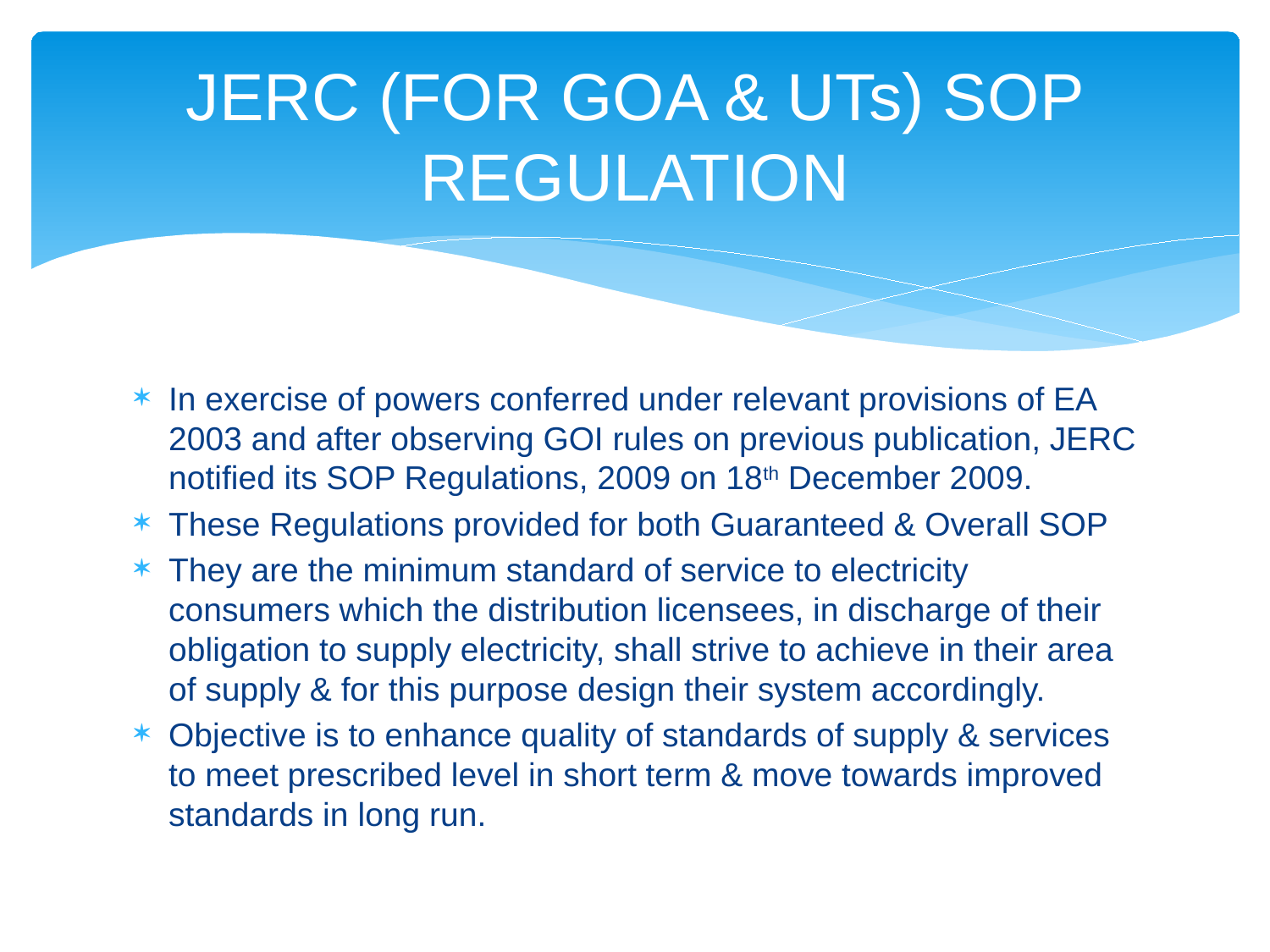

# JERC (FOR GOA & UTs) SOP REGULATION
In exercise of powers conferred under relevant provisions of EA 2003 and after observing GOI rules on previous publication, JERC notified its SOP Regulations, 2009 on 18th December 2009.
These Regulations provided for both Guaranteed & Overall SOP
They are the minimum standard of service to electricity consumers which the distribution licensees, in discharge of their obligation to supply electricity, shall strive to achieve in their area of supply & for this purpose design their system accordingly.
Objective is to enhance quality of standards of supply & services to meet prescribed level in short term & move towards improved standards in long run.